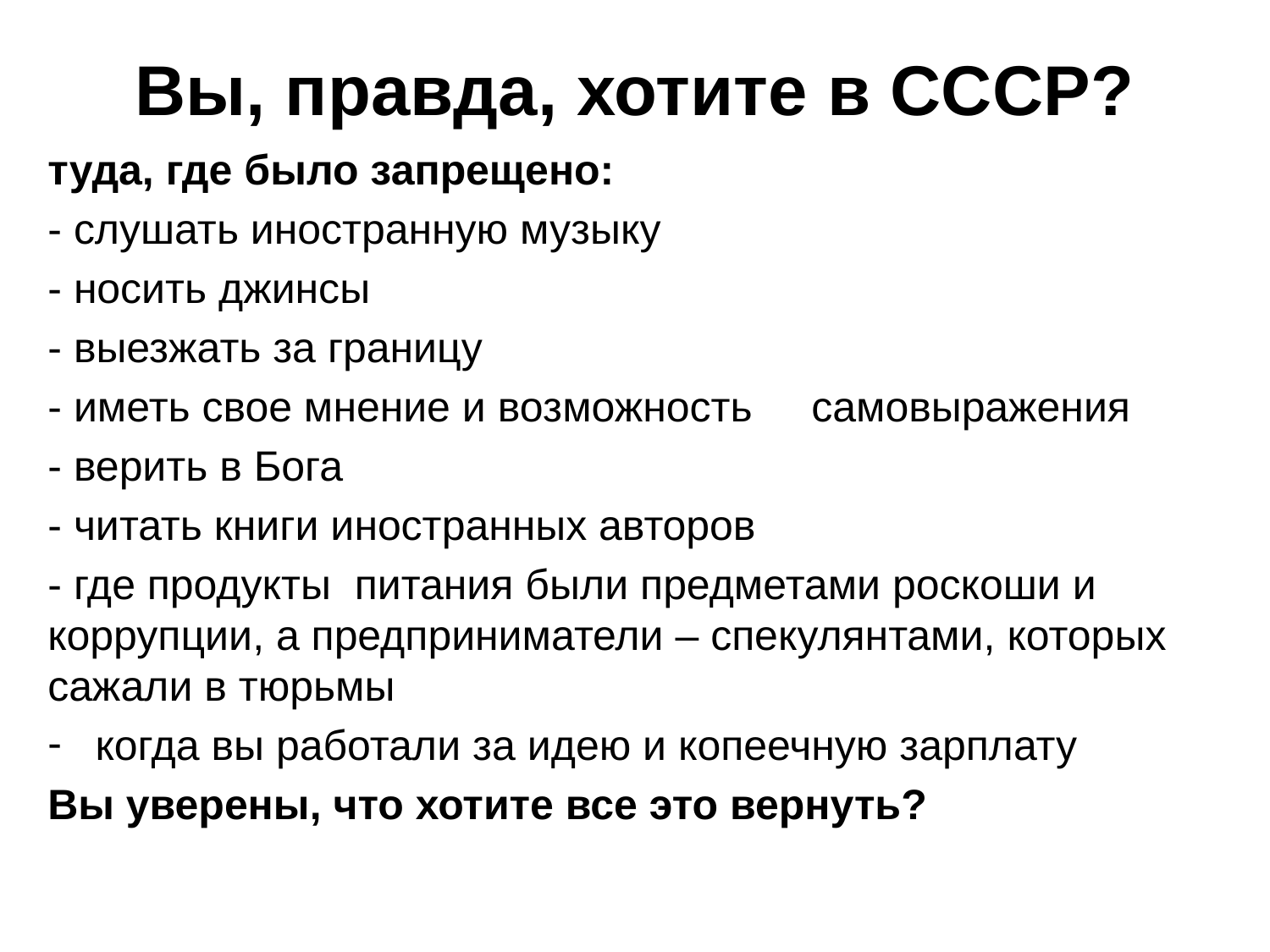

# Вы, правда, хотите в СССР?
туда, где было запрещено:
- слушать иностранную музыку
- носить джинсы
- выезжать за границу
- иметь свое мнение и возможность     самовыражения
- верить в Бога
- читать книги иностранных авторов
- где продукты  питания были предметами роскоши и коррупции, а предприниматели – спекулянтами, которых сажали в тюрьмы
когда вы работали за идею и копеечную зарплату
Вы уверены, что хотите все это вернуть?